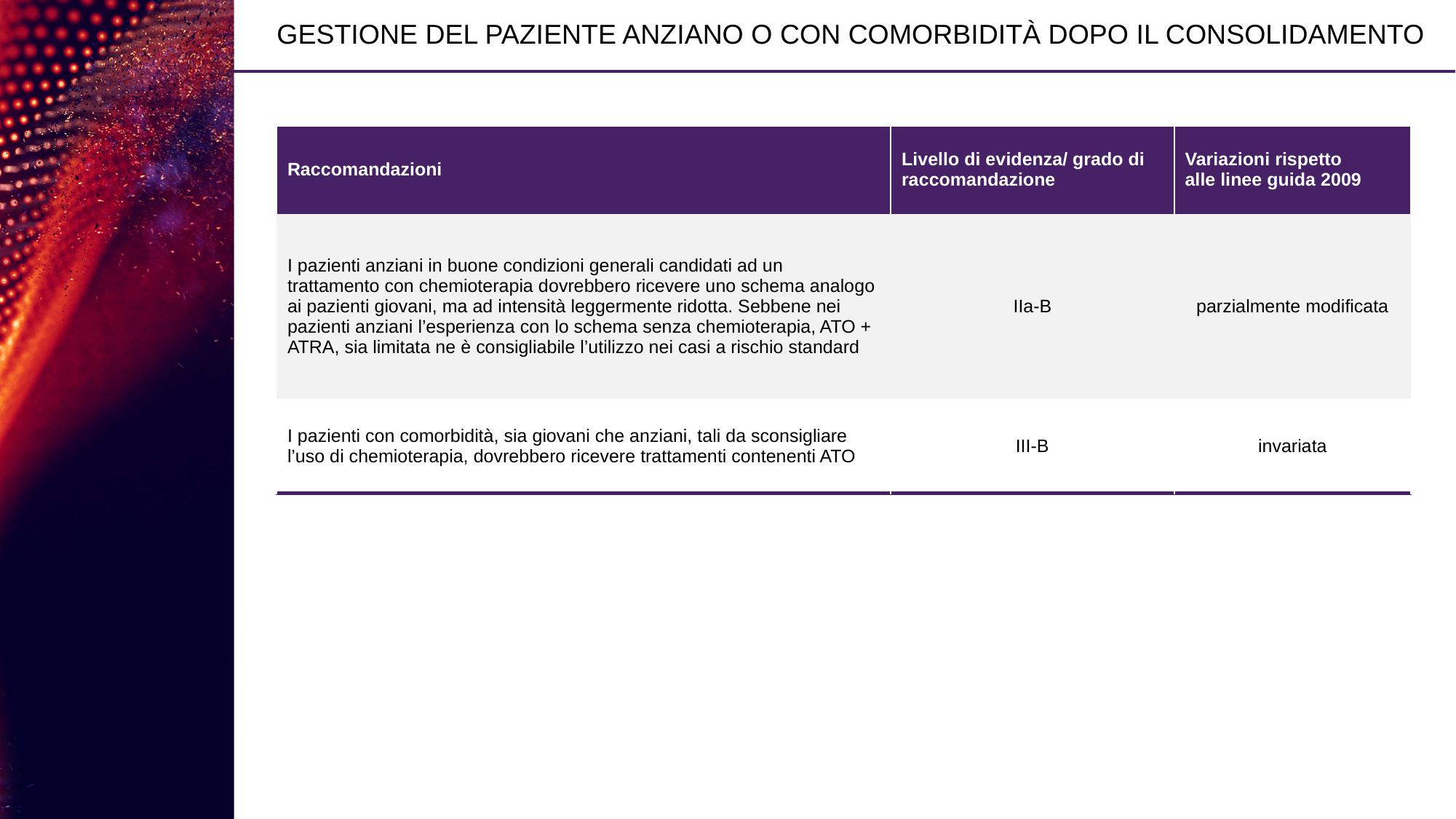

# GESTIONE DEL PAZIENTE ANZIANO O CON COMORBIDITÀ DOPO IL CONSOLIDAMENTO
| Raccomandazioni | Livello di evidenza/ grado di raccomandazione | Variazioni rispetto alle linee guida 2009 |
| --- | --- | --- |
| I pazienti anziani in buone condizioni generali candidati ad un trattamento con chemioterapia dovrebbero ricevere uno schema analogo ai pazienti giovani, ma ad intensità leggermente ridotta. Sebbene nei pazienti anziani l’esperienza con lo schema senza chemioterapia, ATO + ATRA, sia limitata ne è consigliabile l’utilizzo nei casi a rischio standard | IIa-B | parzialmente modificata |
| I pazienti con comorbidità, sia giovani che anziani, tali da sconsigliare l’uso di chemioterapia, dovrebbero ricevere trattamenti contenenti ATO | III-B | invariata |